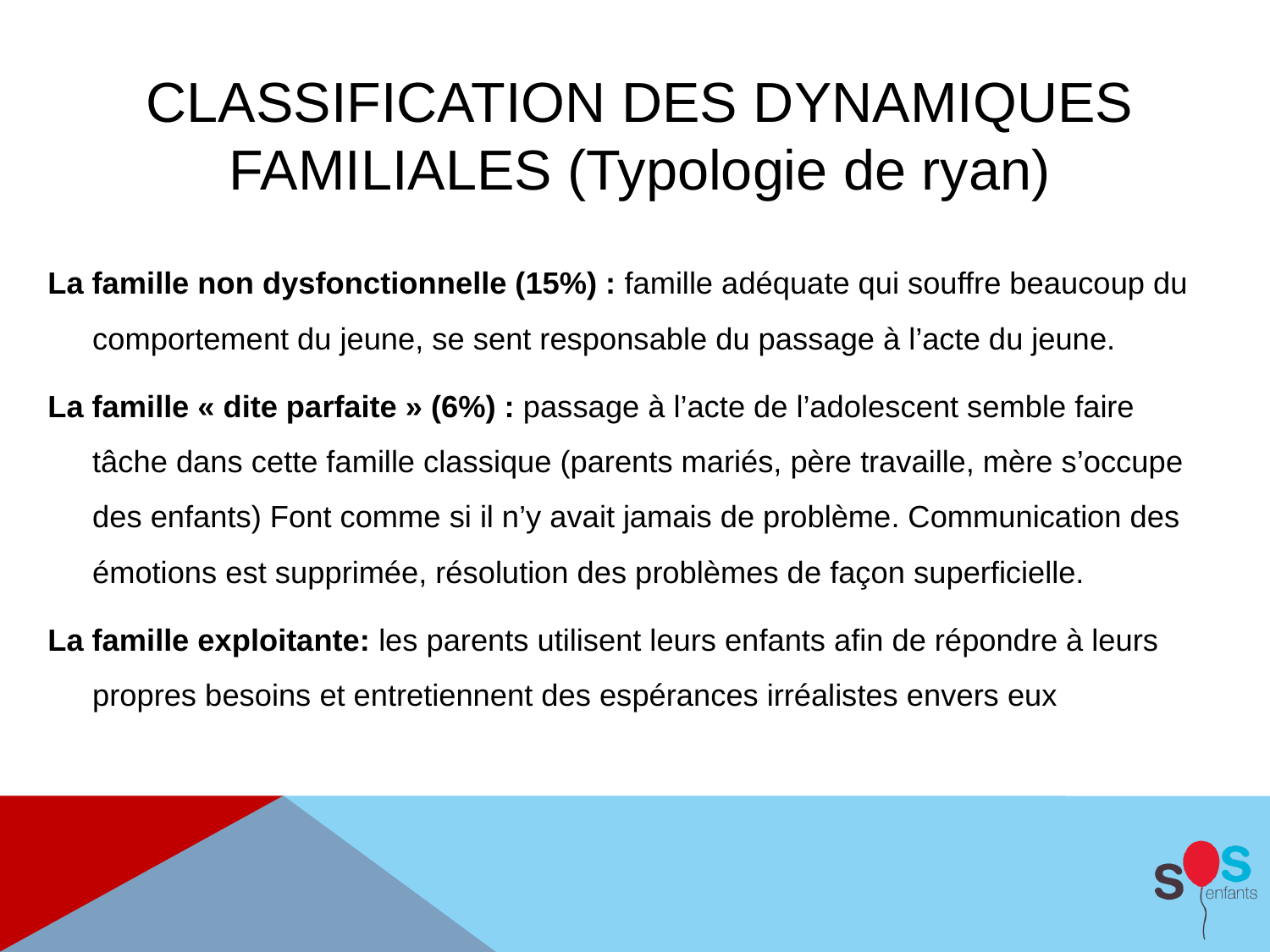

# Classification des dynamiques familiales (Typologie de ryan)
La famille non dysfonctionnelle (15%) : famille adéquate qui souffre beaucoup du comportement du jeune, se sent responsable du passage à l’acte du jeune.
La famille « dite parfaite » (6%) : passage à l’acte de l’adolescent semble faire tâche dans cette famille classique (parents mariés, père travaille, mère s’occupe des enfants) Font comme si il n’y avait jamais de problème. Communication des émotions est supprimée, résolution des problèmes de façon superficielle.
La famille exploitante: les parents utilisent leurs enfants afin de répondre à leurs propres besoins et entretiennent des espérances irréalistes envers eux